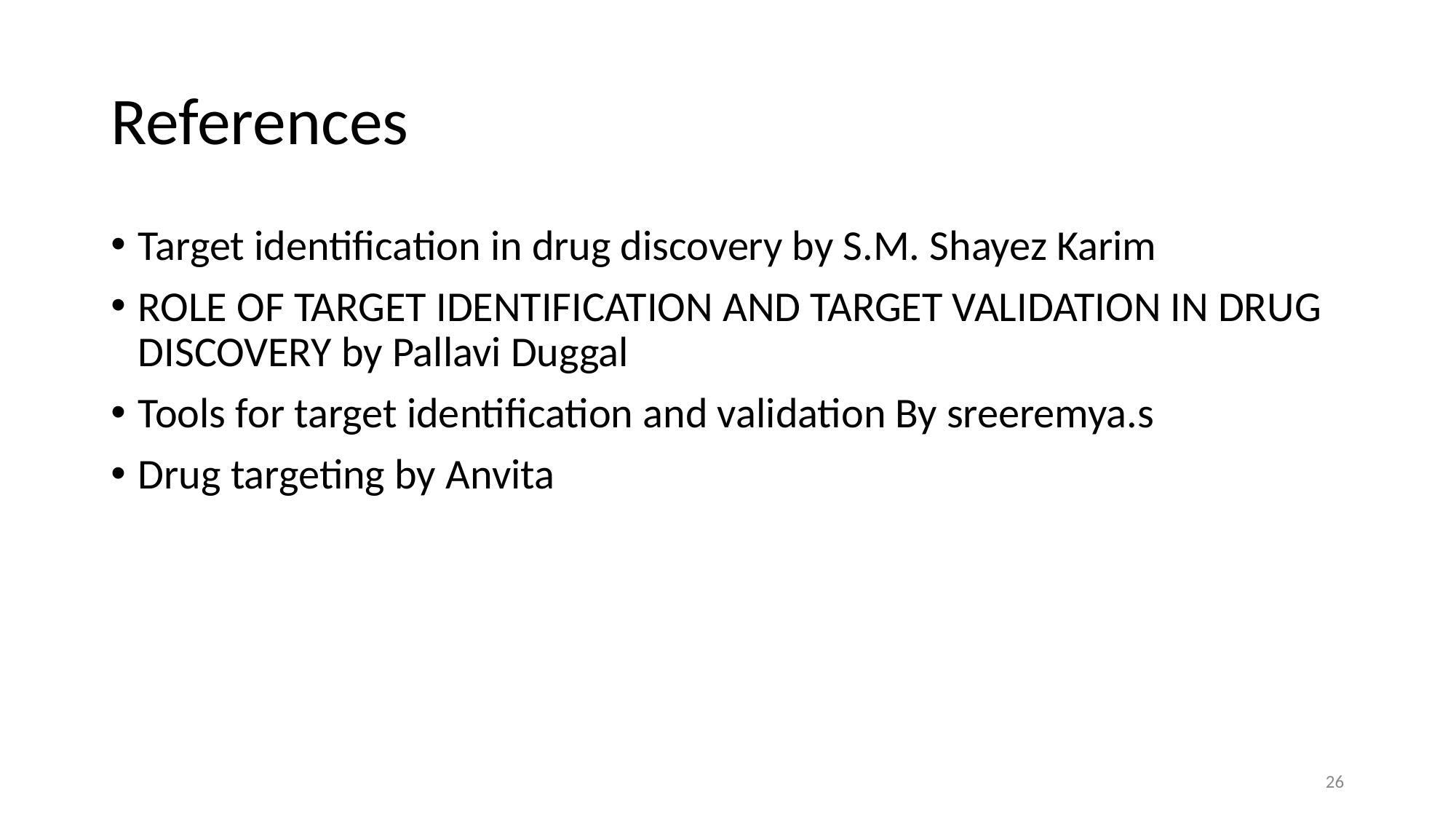

# References
Target identification in drug discovery by S.M. Shayez Karim
ROLE OF TARGET IDENTIFICATION AND TARGET VALIDATION IN DRUG DISCOVERY by Pallavi Duggal
Tools for target identification and validation By sreeremya.s
Drug targeting by Anvita
26